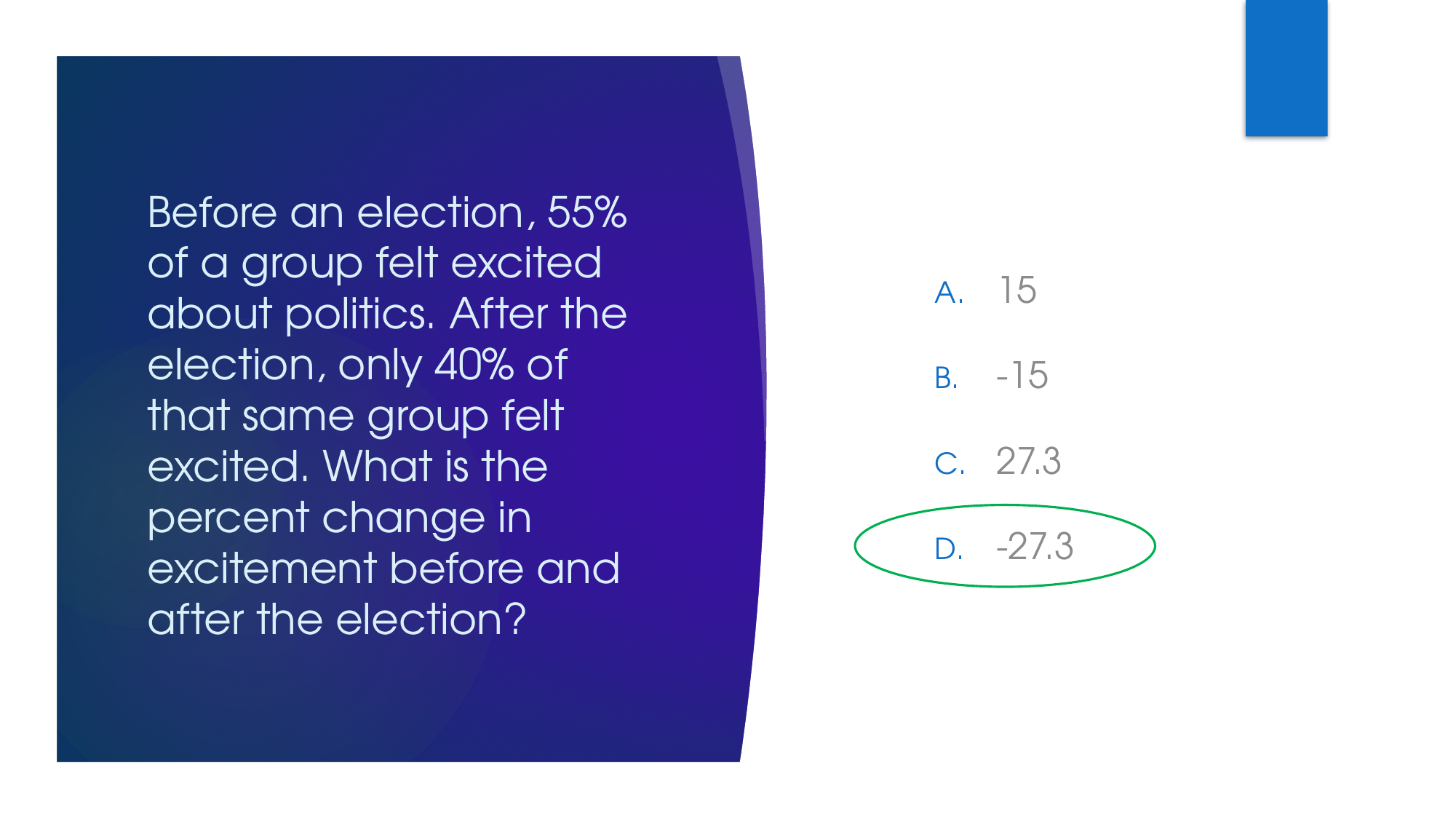

15
-15
27.3
-27.3
# Before an election, 55% of a group felt excited about politics. After the election, only 40% of that same group felt excited. What is the percent change in excitement before and after the election?